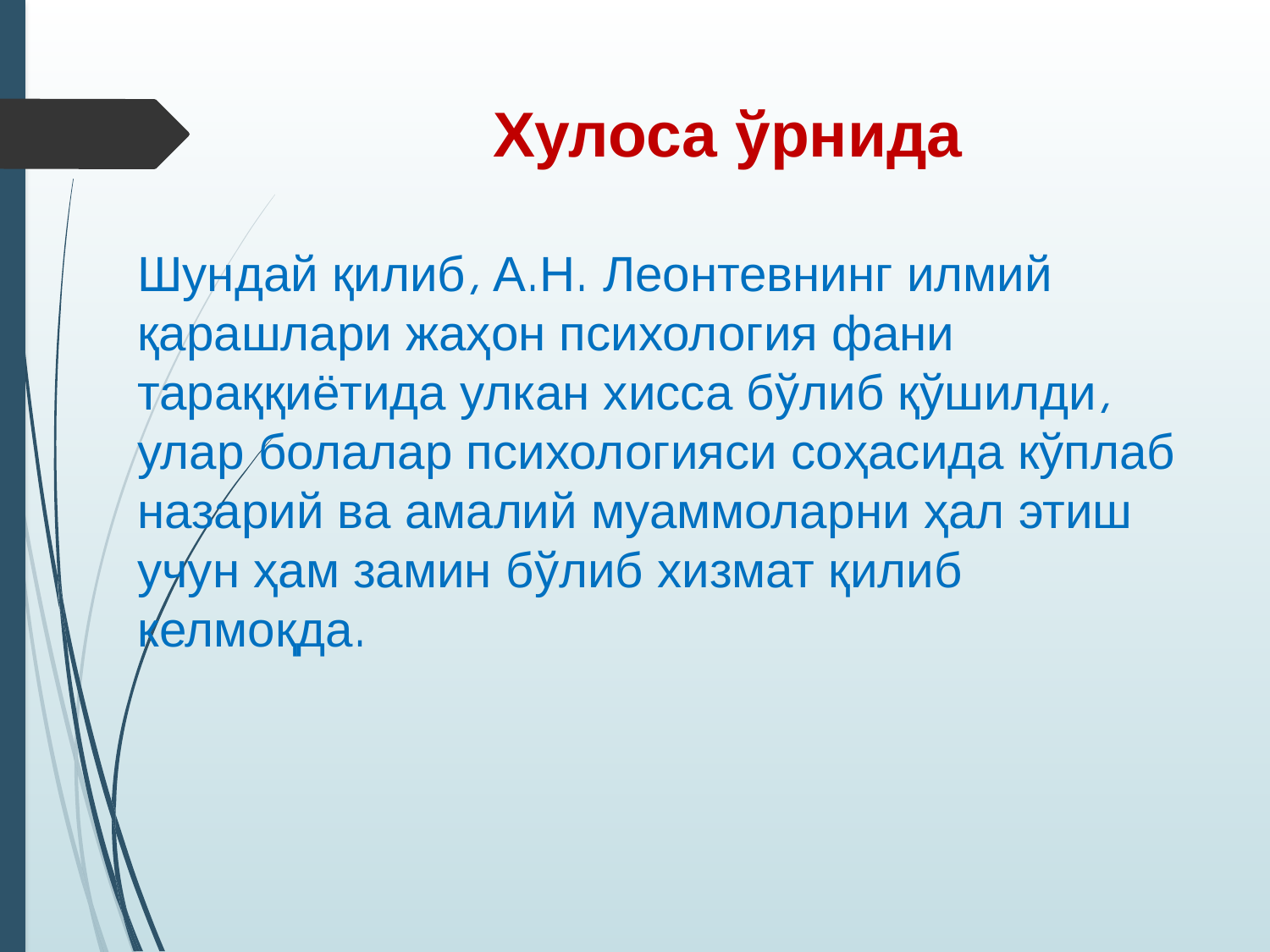

# Хулоса ўрнида
Шундай қилиб, А.Н. Леонтевнинг илмий қарашлари жаҳон психология фани тараққиётида улкан хисса бўлиб қўшилди, улар болалар психологияси соҳасида кўплаб назарий ва амалий муаммоларни ҳал этиш учун ҳам замин бўлиб хизмат қилиб келмоқда.